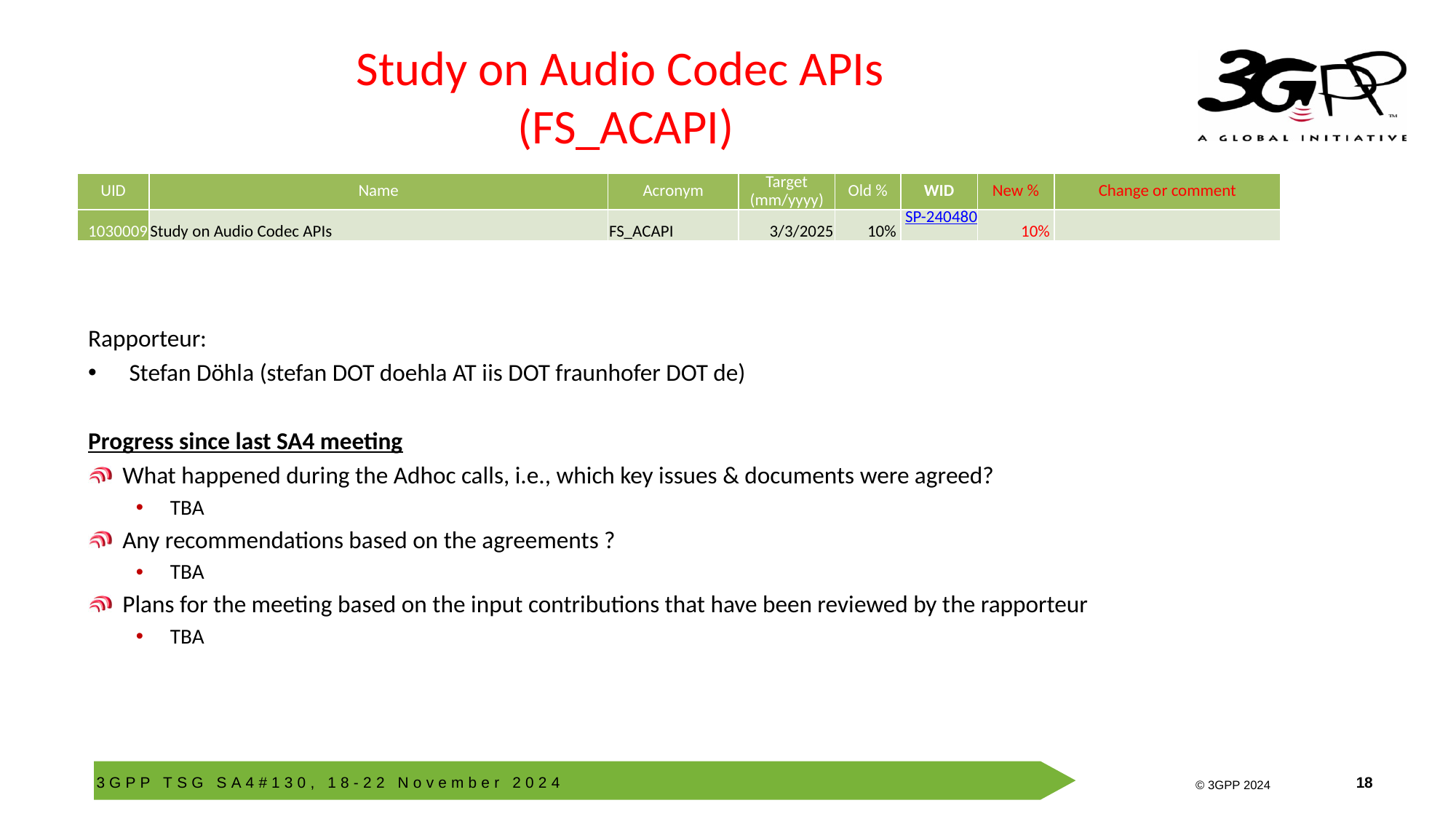

# Study on Audio Codec APIs (FS_ACAPI)
| UID | Name | Acronym | Target (mm/yyyy) | Old % | WID | New % | Change or comment |
| --- | --- | --- | --- | --- | --- | --- | --- |
| 1030009 | Study on Audio Codec APIs | FS\_ACAPI | 3/3/2025 | 10% | SP-240480 | 10% |  |
Rapporteur:
Stefan Döhla (stefan DOT doehla AT iis DOT fraunhofer DOT de)

Progress since last SA4 meeting
What happened during the Adhoc calls, i.e., which key issues & documents were agreed?
TBA
Any recommendations based on the agreements ?
TBA
Plans for the meeting based on the input contributions that have been reviewed by the rapporteur
TBA